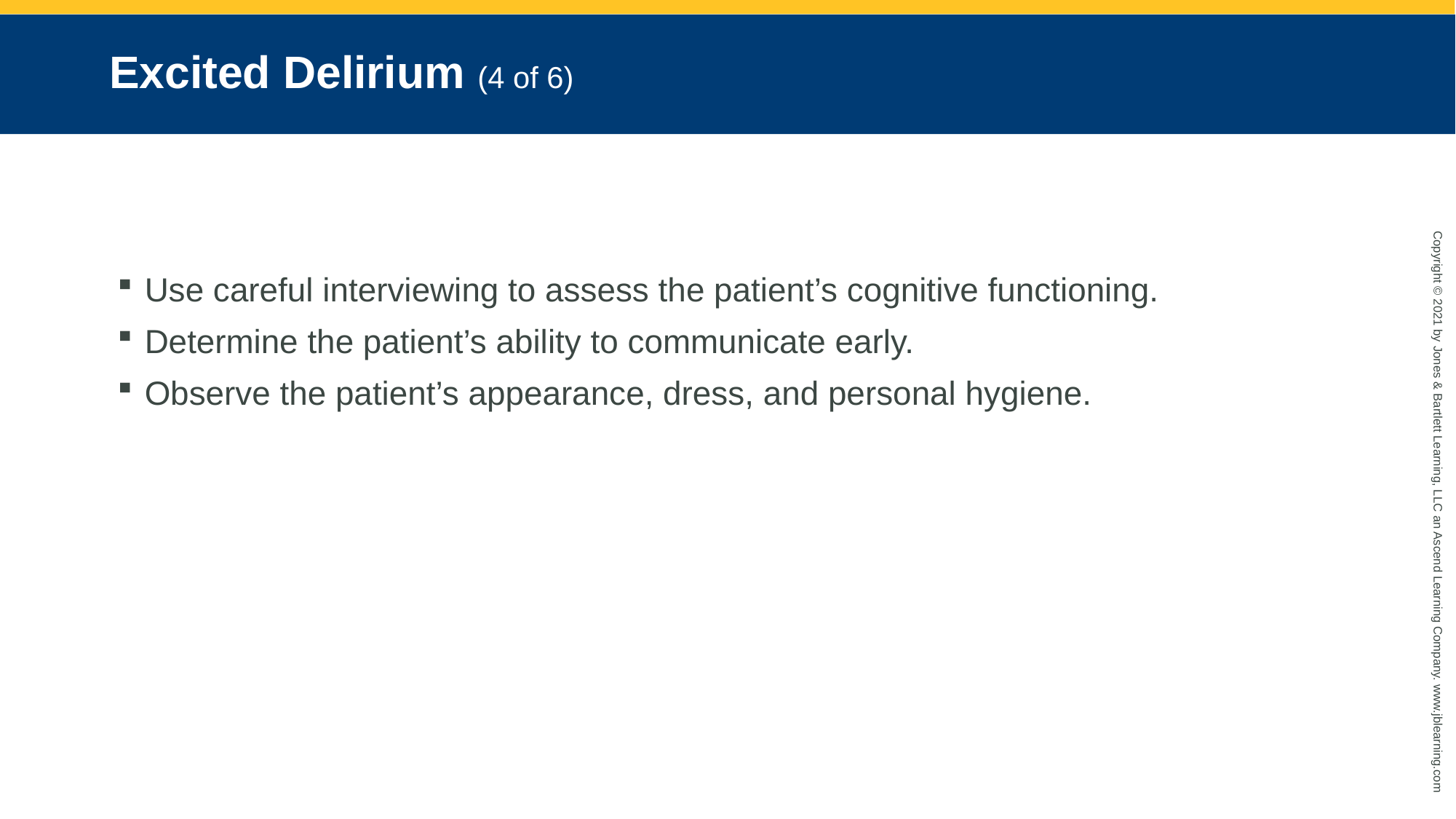

# Excited Delirium (4 of 6)
Use careful interviewing to assess the patient’s cognitive functioning.
Determine the patient’s ability to communicate early.
Observe the patient’s appearance, dress, and personal hygiene.